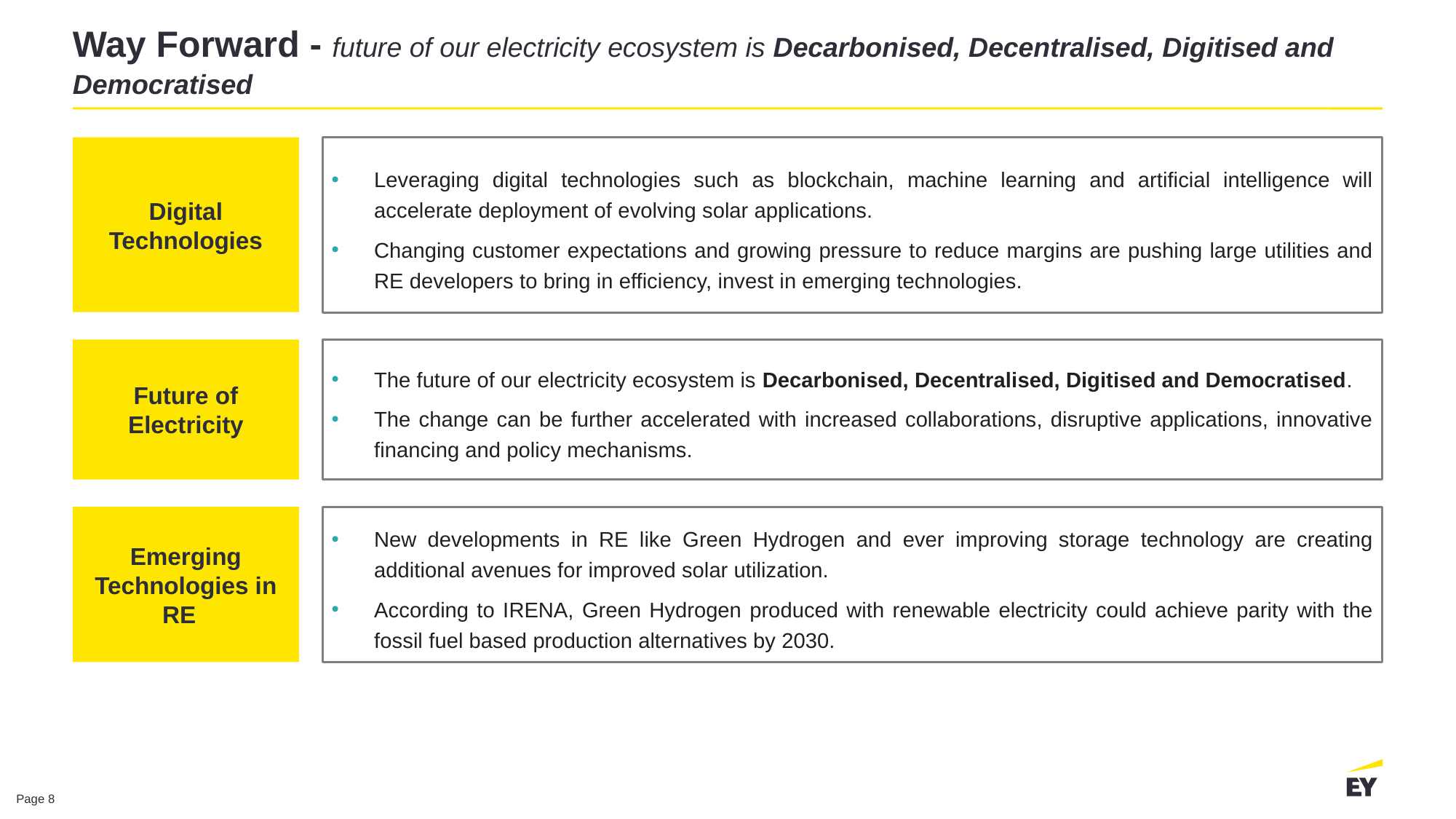

# Way Forward - future of our electricity ecosystem is Decarbonised, Decentralised, Digitised and Democratised
Digital Technologies
Leveraging digital technologies such as blockchain, machine learning and artificial intelligence will accelerate deployment of evolving solar applications.
Changing customer expectations and growing pressure to reduce margins are pushing large utilities and RE developers to bring in efficiency, invest in emerging technologies.
The future of our electricity ecosystem is Decarbonised, Decentralised, Digitised and Democratised.
The change can be further accelerated with increased collaborations, disruptive applications, innovative financing and policy mechanisms.
Future of Electricity
Emerging Technologies in RE
New developments in RE like Green Hydrogen and ever improving storage technology are creating additional avenues for improved solar utilization.
According to IRENA, Green Hydrogen produced with renewable electricity could achieve parity with the fossil fuel based production alternatives by 2030.
Page 8